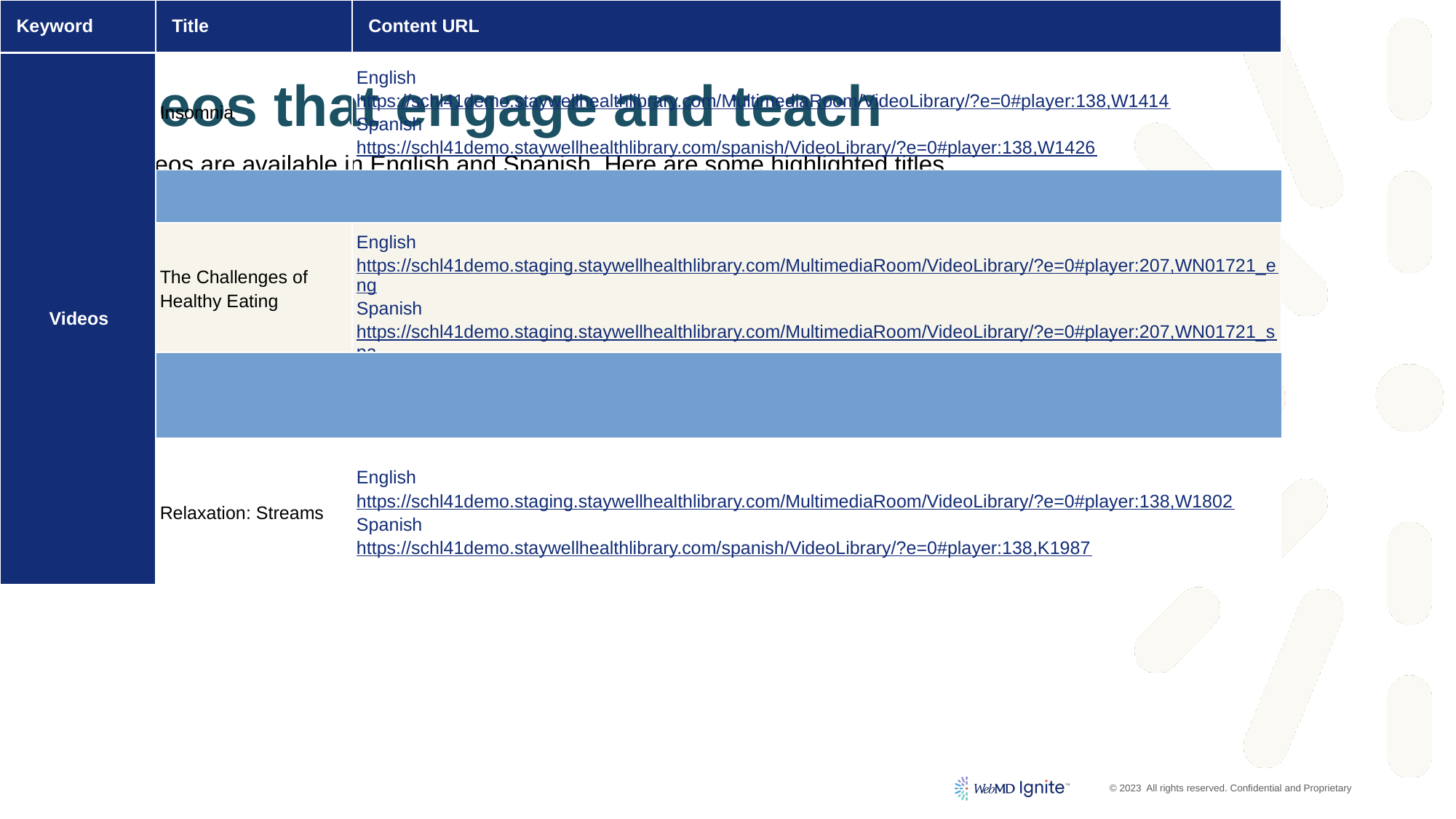

Videos that engage and teach
CHL videos are available in English and Spanish. Here are some highlighted titles.
| Keyword | Title | Content URL |
| --- | --- | --- |
| Videos | Insomnia | English https://schl41demo.staywellhealthlibrary.com/MultimediaRoom/VideoLibrary/?e=0#player:138,W1414 Spanish https://schl41demo.staywellhealthlibrary.com/spanish/VideoLibrary/?e=0#player:138,W1426 |
|  |  |  |
|  | The Challenges of Healthy Eating | English https://schl41demo.staging.staywellhealthlibrary.com/MultimediaRoom/VideoLibrary/?e=0#player:207,WN01721\_eng Spanish https://schl41demo.staging.staywellhealthlibrary.com/MultimediaRoom/VideoLibrary/?e=0#player:207,WN01721\_spa |
|  |  |  |
|  | Relaxation: Streams | English https://schl41demo.staging.staywellhealthlibrary.com/MultimediaRoom/VideoLibrary/?e=0#player:138,W1802 Spanish https://schl41demo.staywellhealthlibrary.com/spanish/VideoLibrary/?e=0#player:138,K1987 |
|  |  |  |
|  | Relaxation: Waterfalls | English https://schl41demo.staging.staywellhealthlibrary.com/MultimediaRoom/VideoLibrary/?e=0#player:138,W1801 Spanish https://schl41demo.staywellhealthlibrary.com/spanish/VideoLibrary/?e=0#player:138,K1986 |
|  |  |  |